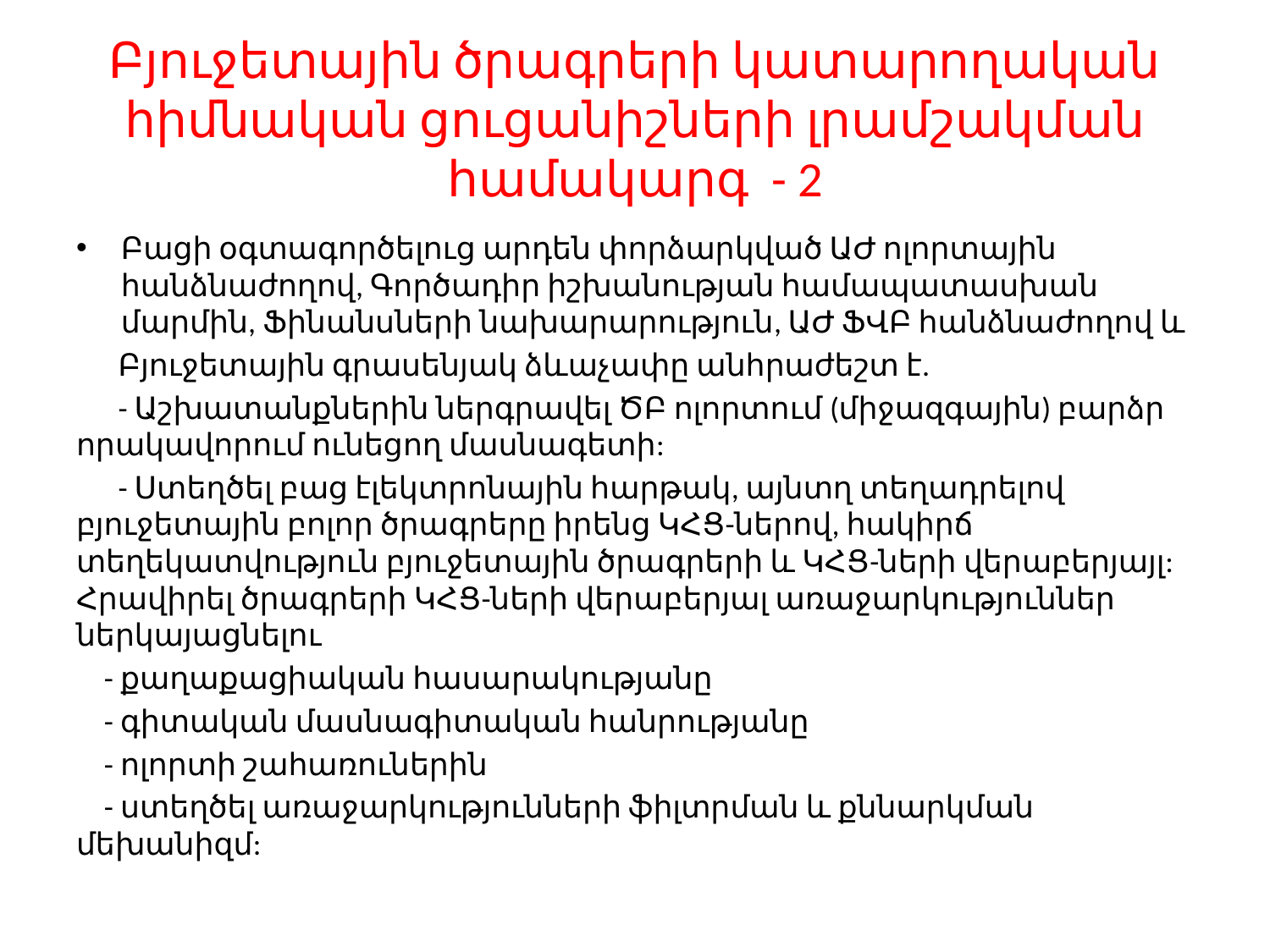

# Բյուջետային ծրագրերի կատարողական հիմնական ցուցանիշների լրամշակման համակարգ  - 2
Բացի օգտագործելուց արդեն փորձարկված ԱԺ ոլորտային հանձնաժողով, Գործադիր իշխանության համապատասխան մարմին, Ֆինանսների նախարարություն, ԱԺ ՖՎԲ հանձնաժողով և
      Բյուջետային գրասենյակ ձևաչափը անհրաժեշտ է.
      - Աշխատանքներին ներգրավել ԾԲ ոլորտում (միջազգային) բարձր որակավորում ունեցող մասնագետի:
      - Ստեղծել բաց էլեկտրոնային հարթակ, այնտղ տեղադրելով բյուջետային բոլոր ծրագրերը իրենց ԿՀՑ-ներով, հակիրճ տեղեկատվություն բյուջետային ծրագրերի և ԿՀՑ-ների վերաբերյայլ:  Հրավիրել ծրագրերի ԿՀՑ-ների վերաբերյալ առաջարկություններ ներկայացնելու
    - քաղաքացիական հասարակությանը
    - գիտական մասնագիտական հանրությանը
    - ոլորտի շահառուներին
    - ստեղծել առաջարկությունների ֆիլտրման և քննարկման մեխանիզմ: